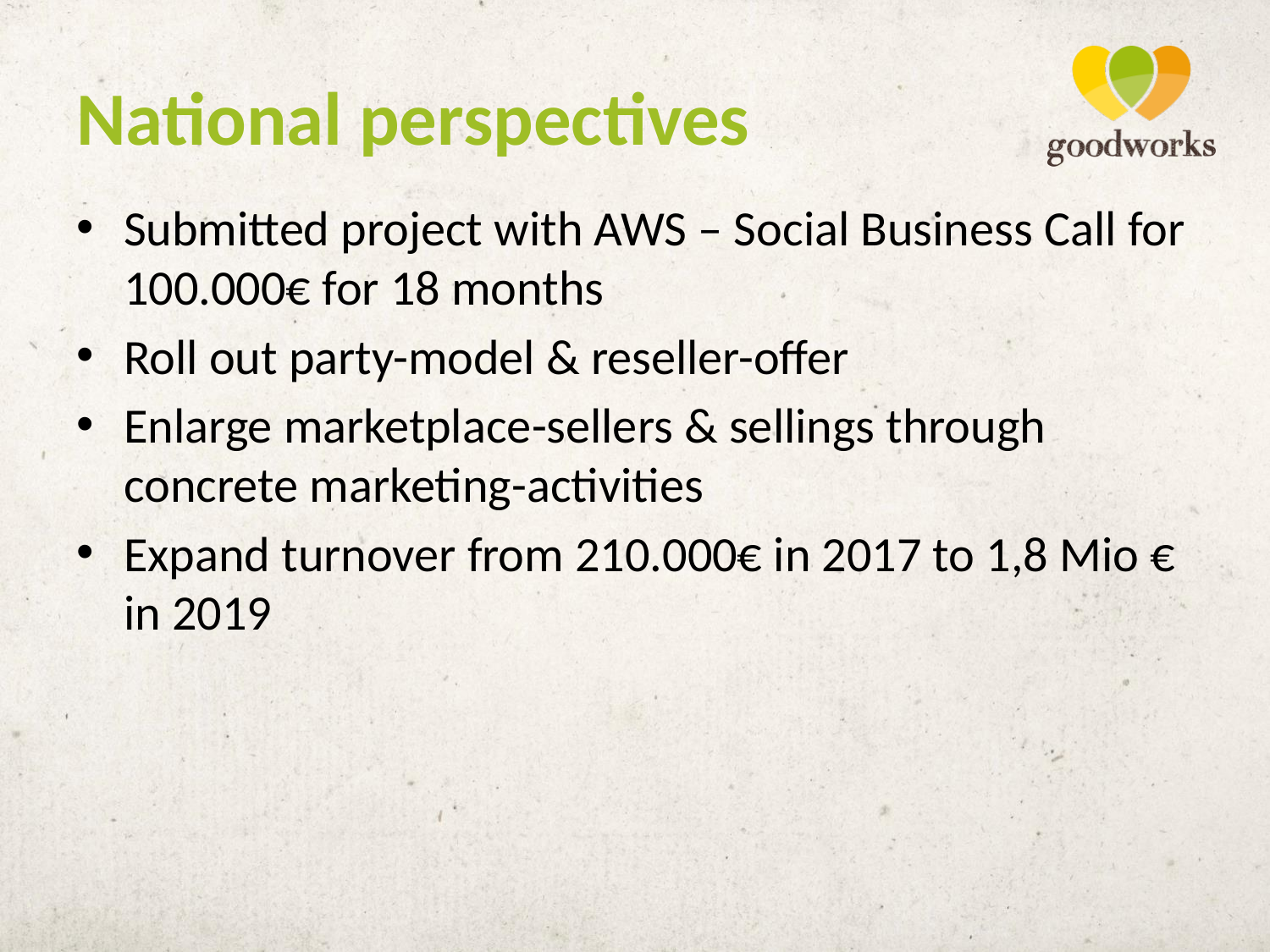

# National perspectives
Submitted project with AWS – Social Business Call for 100.000€ for 18 months
Roll out party-model & reseller-offer
Enlarge marketplace-sellers & sellings through concrete marketing-activities
Expand turnover from 210.000€ in 2017 to 1,8 Mio € in 2019